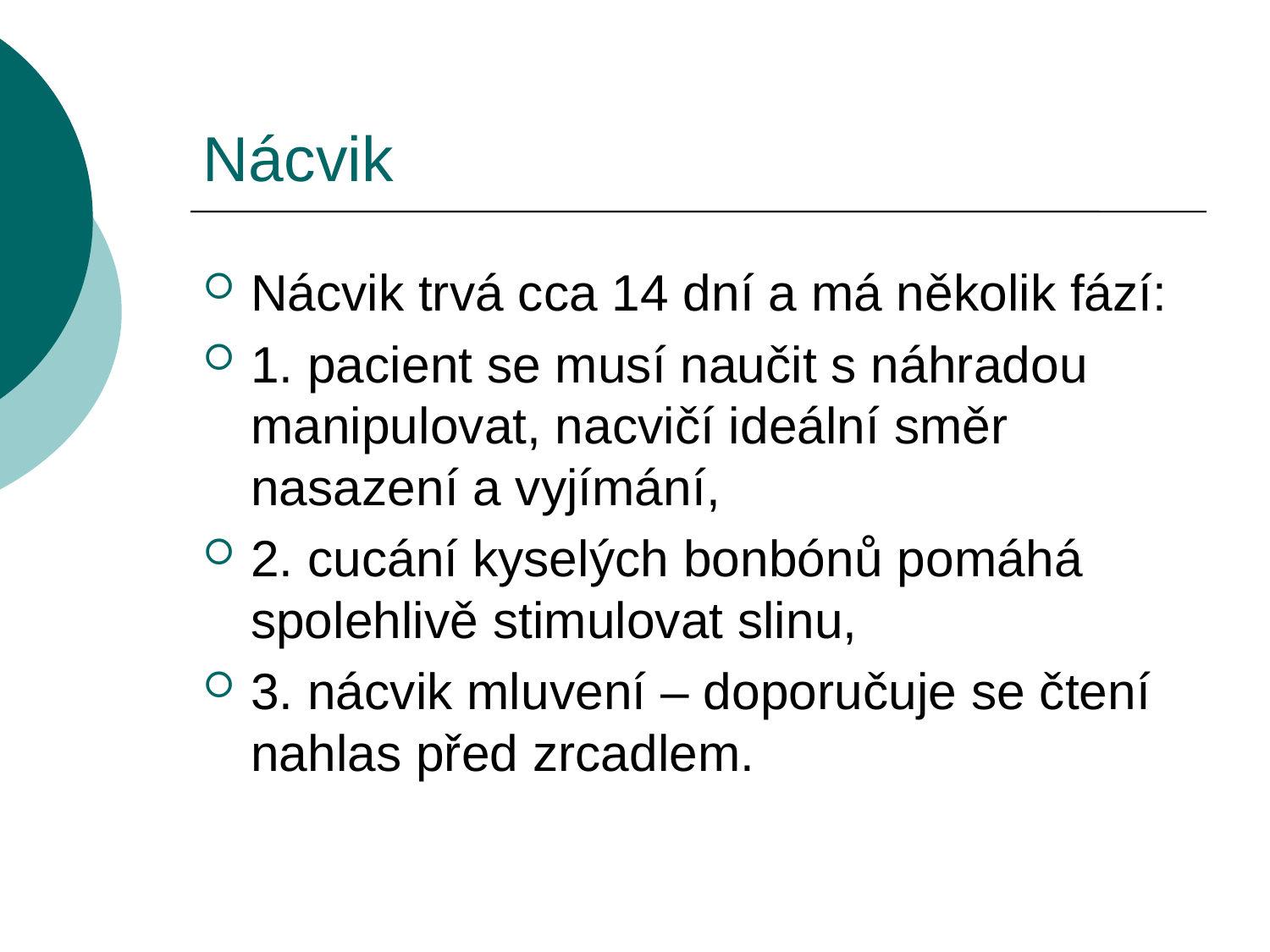

# Nácvik
Nácvik trvá cca 14 dní a má několik fází:
1. pacient se musí naučit s náhradou manipulovat, nacvičí ideální směr nasazení a vyjímání,
2. cucání kyselých bonbónů pomáhá spolehlivě stimulovat slinu,
3. nácvik mluvení – doporučuje se čtení nahlas před zrcadlem.